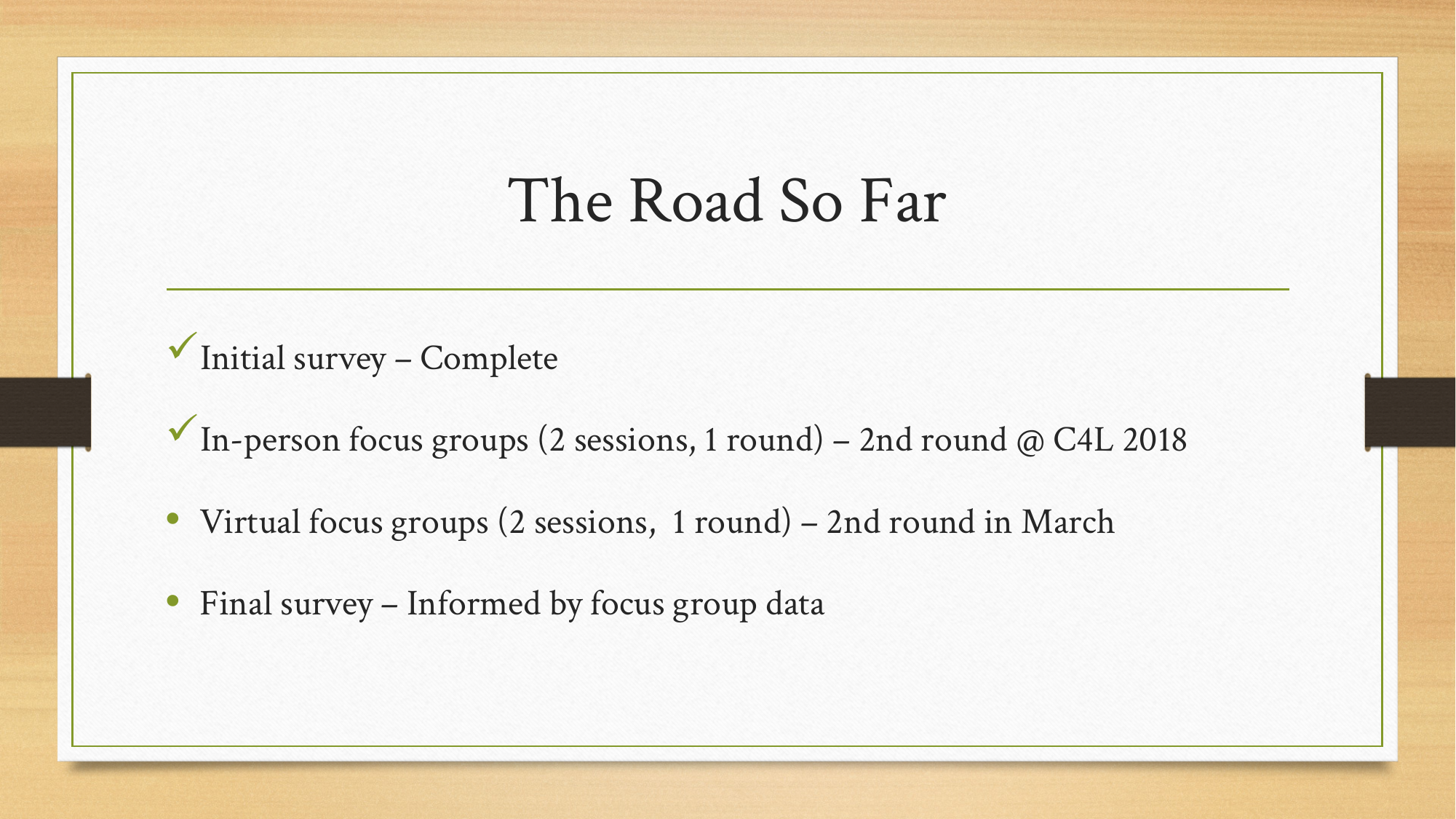

# The Road So Far
Initial survey – Complete
In-person focus groups (2 sessions, 1 round) – 2nd round @ C4L 2018
Virtual focus groups (2 sessions,  1 round) – 2nd round in March
Final survey – Informed by focus group data